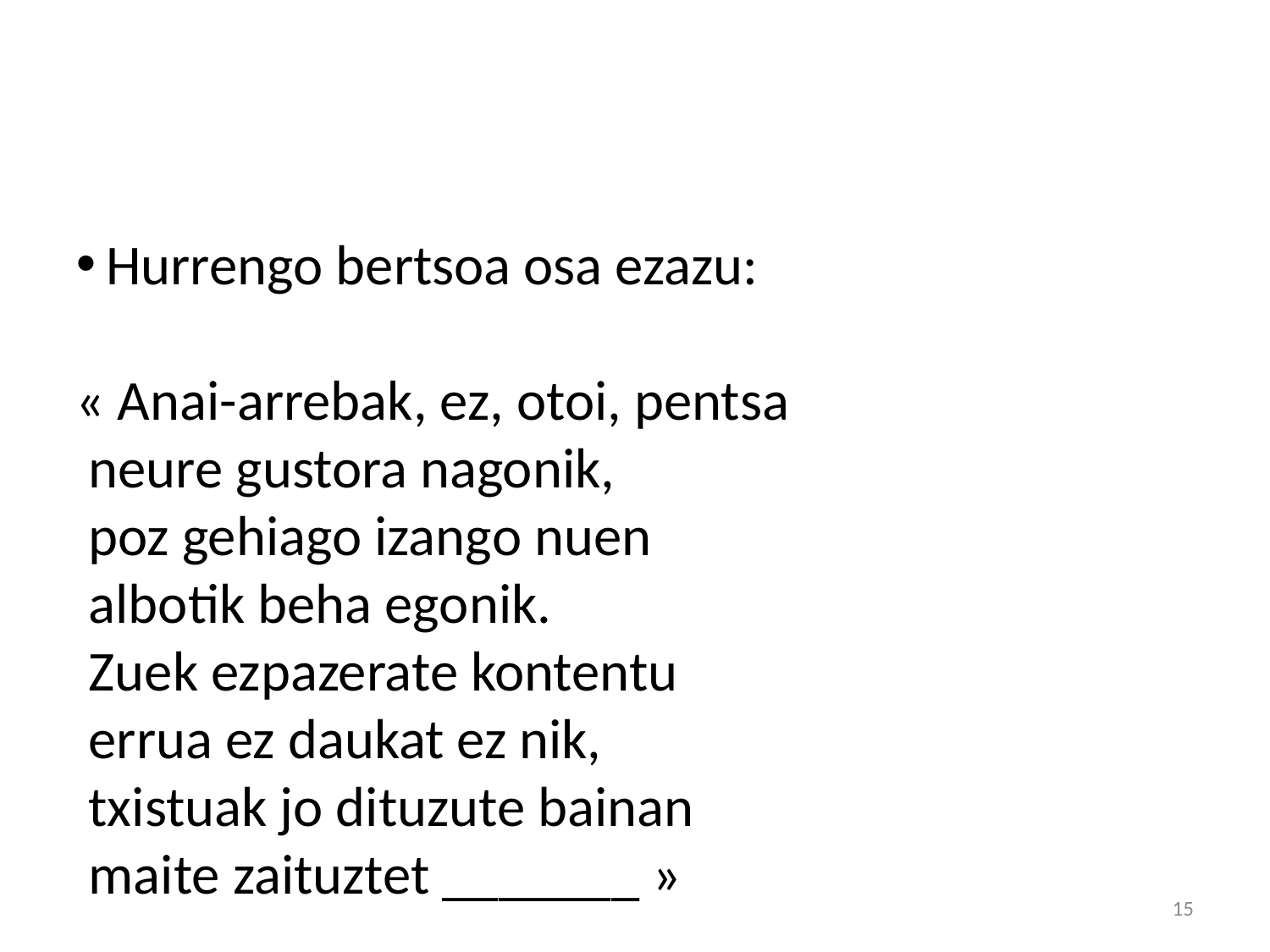

Hurrengo bertsoa osa ezazu:

« Anai-arrebak, ez, otoi, pentsa
 neure gustora nagonik,
 poz gehiago izango nuen
 albotik beha egonik.
 Zuek ezpazerate kontentu
 errua ez daukat ez nik,
 txistuak jo dituzute bainan
 maite zaituztet _______ »
15